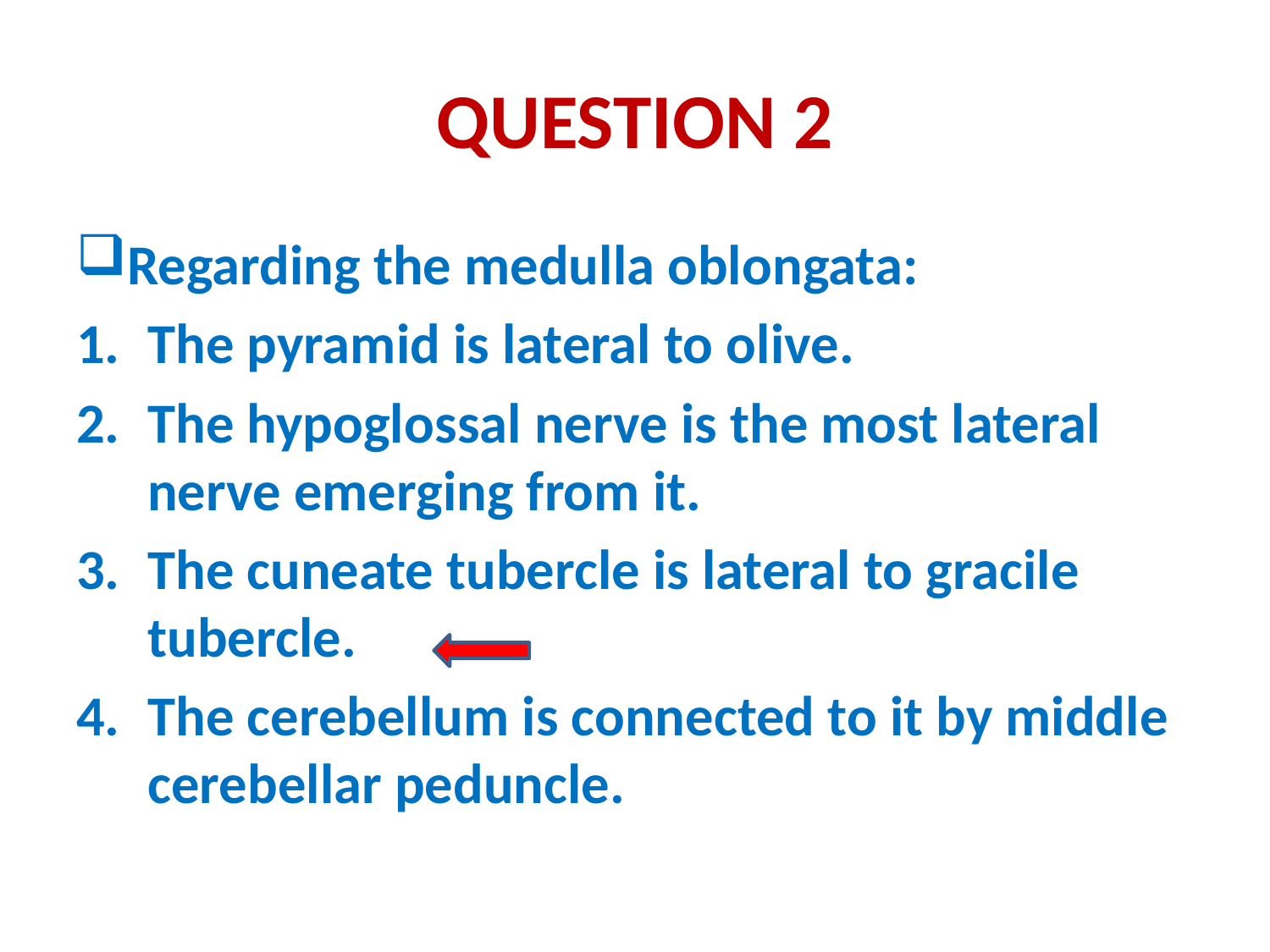

# QUESTION 2
Regarding the medulla oblongata:
The pyramid is lateral to olive.
The hypoglossal nerve is the most lateral nerve emerging from it.
The cuneate tubercle is lateral to gracile tubercle.
The cerebellum is connected to it by middle cerebellar peduncle.